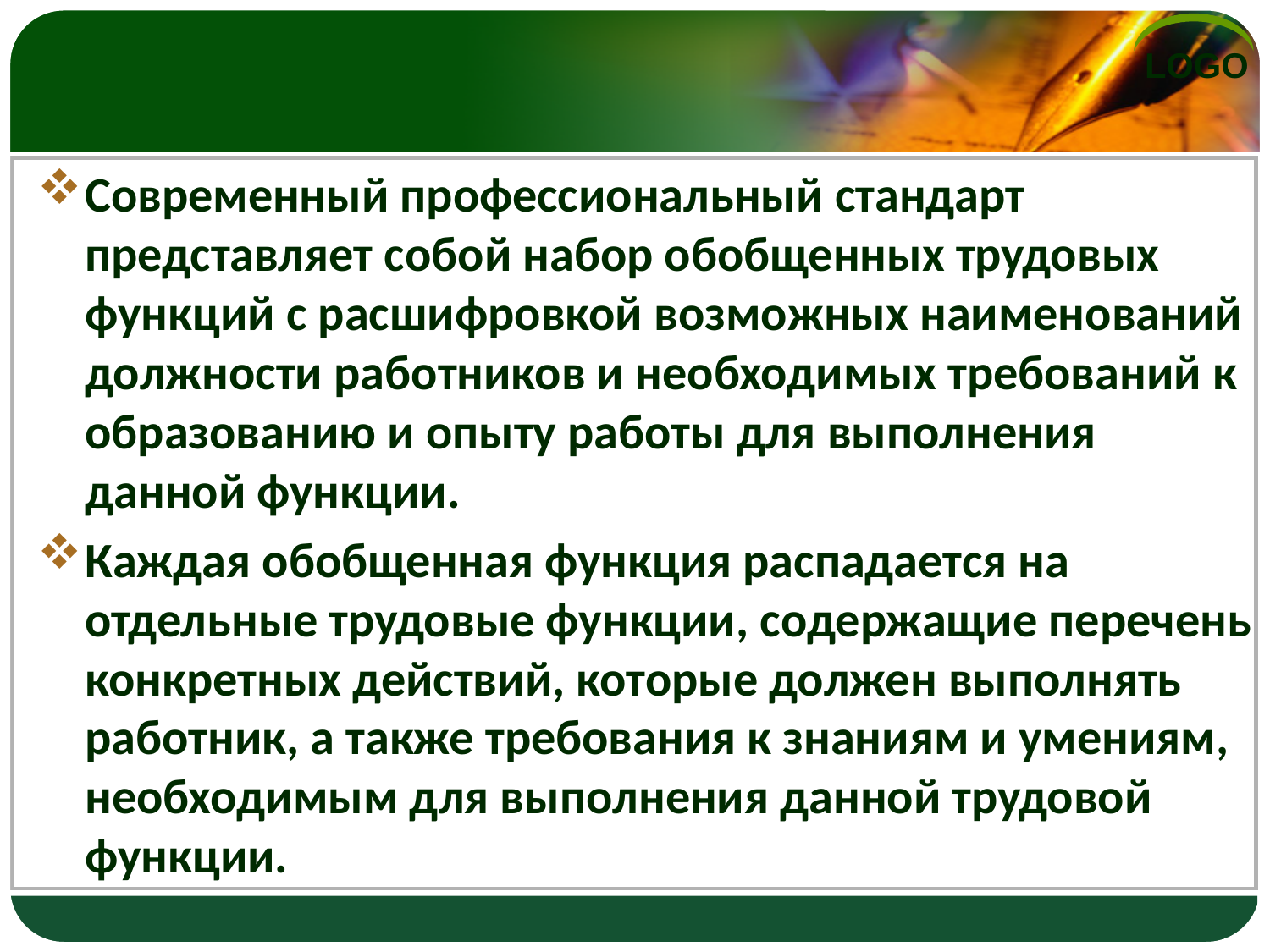

Современный профессиональный стандарт представляет собой набор обобщенных трудовых функций с расшифровкой возможных наименований должности работников и необходимых требований к образованию и опыту работы для выполнения данной функции.
Каждая обобщенная функция распадается на отдельные трудовые функции, содержащие перечень конкретных действий, которые должен выполнять работник, а также требования к знаниям и умениям, необходимым для выполнения данной трудовой функции.